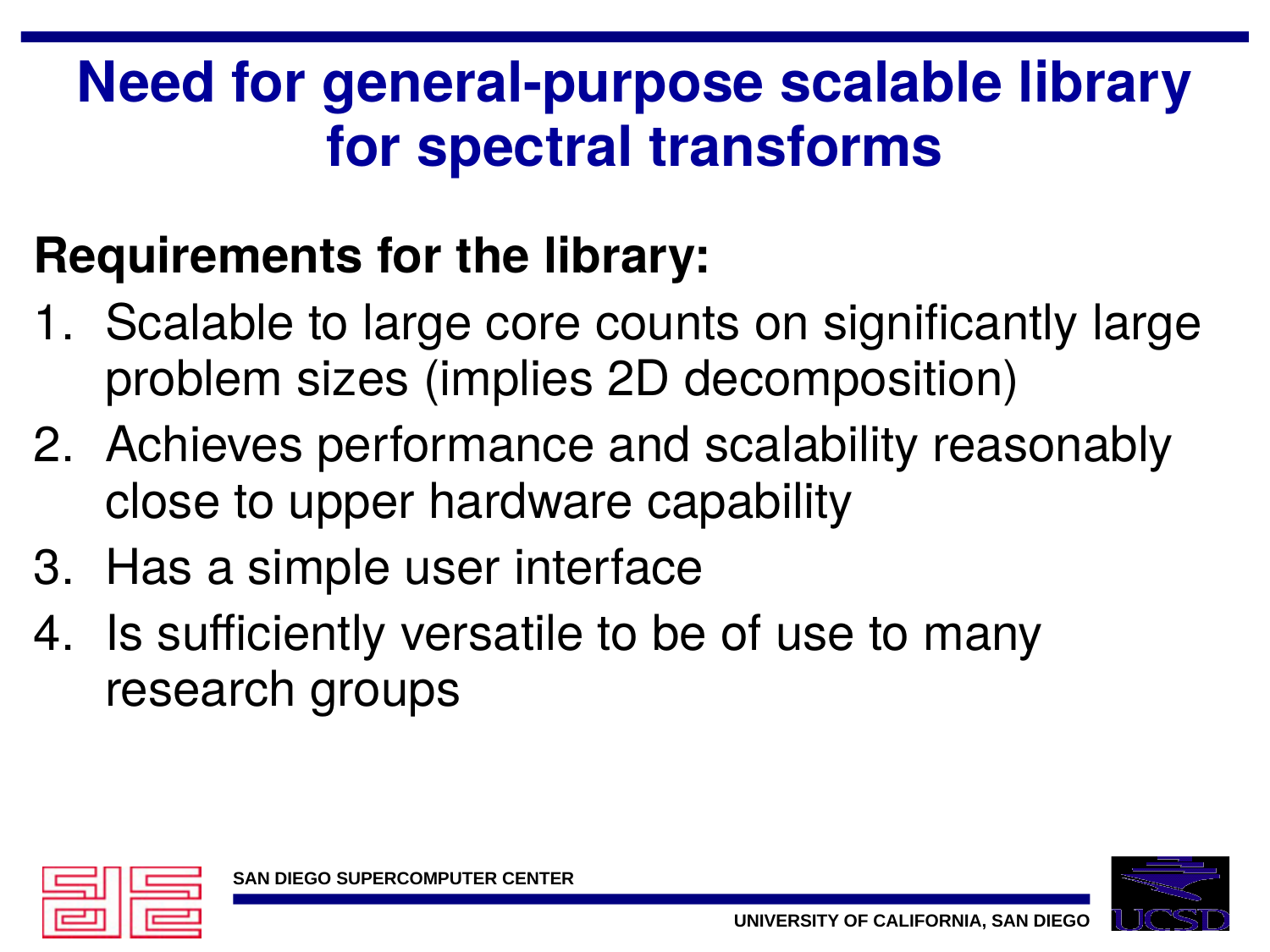

# Need for general-purpose scalable library for spectral transforms
Requirements for the library:
Scalable to large core counts on significantly large problem sizes (implies 2D decomposition)
Achieves performance and scalability reasonably close to upper hardware capability
Has a simple user interface
Is sufficiently versatile to be of use to many research groups